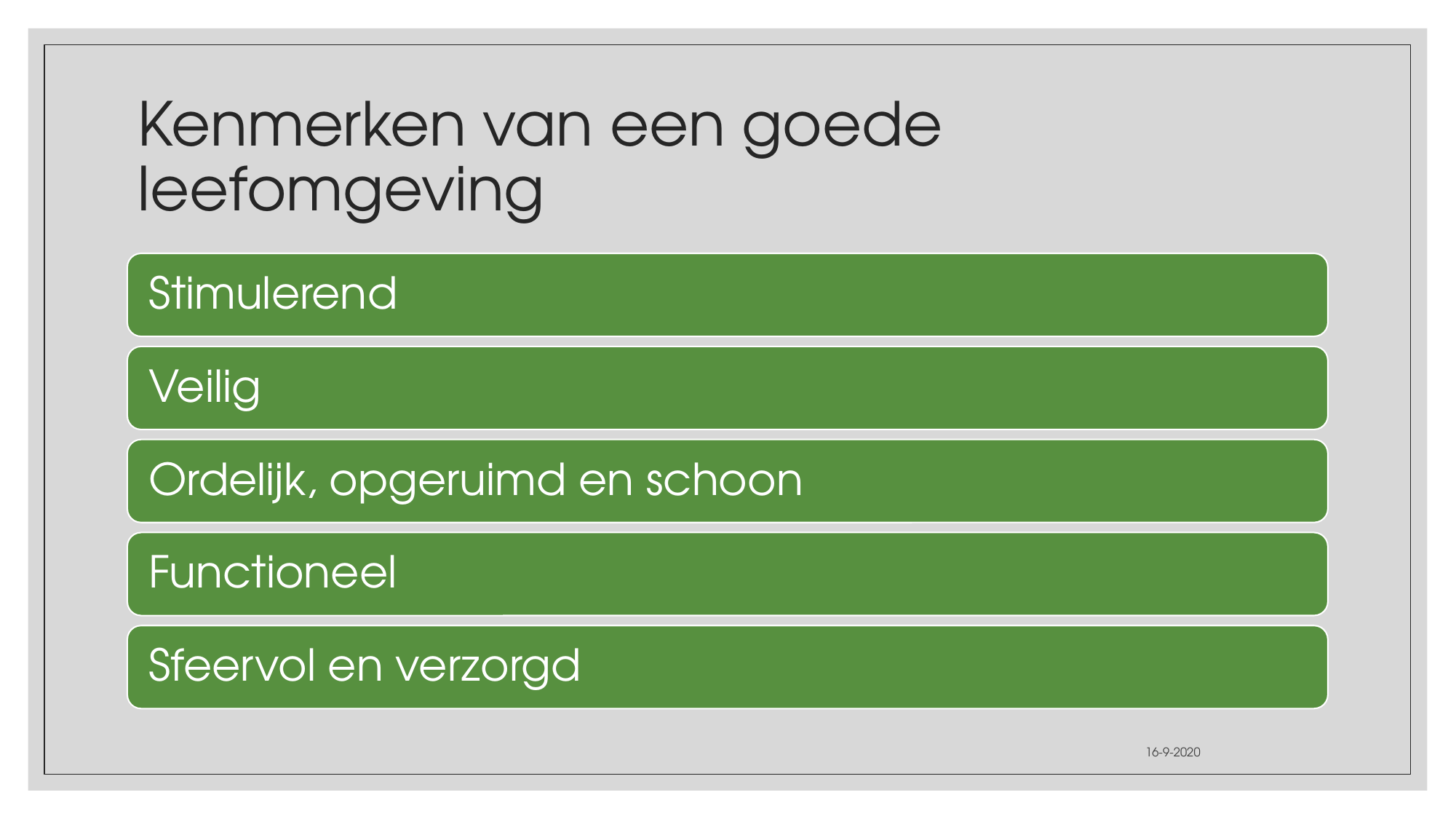

# Kenmerken van een goede leefomgeving
Stimulerend
Veilig
Ordelijk, opgeruimd en schoon
Functioneel
Sfeervol en verzorgd
16-9-2020